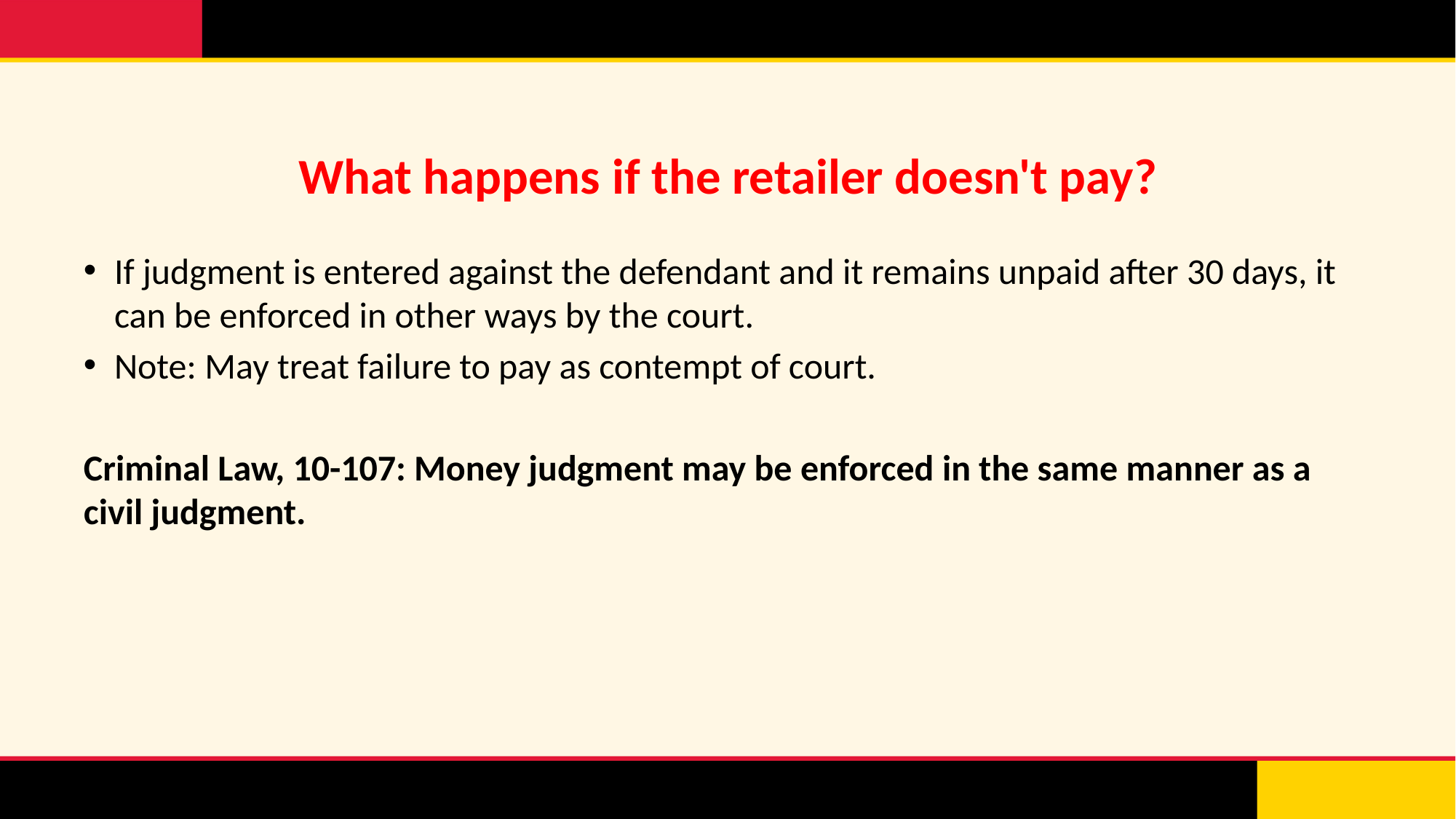

# What happens if the retailer doesn't pay?
If judgment is entered against the defendant and it remains unpaid after 30 days, it can be enforced in other ways by the court.
Note: May treat failure to pay as contempt of court.

Criminal Law, 10-107: Money judgment may be enforced in the same manner as a civil judgment.